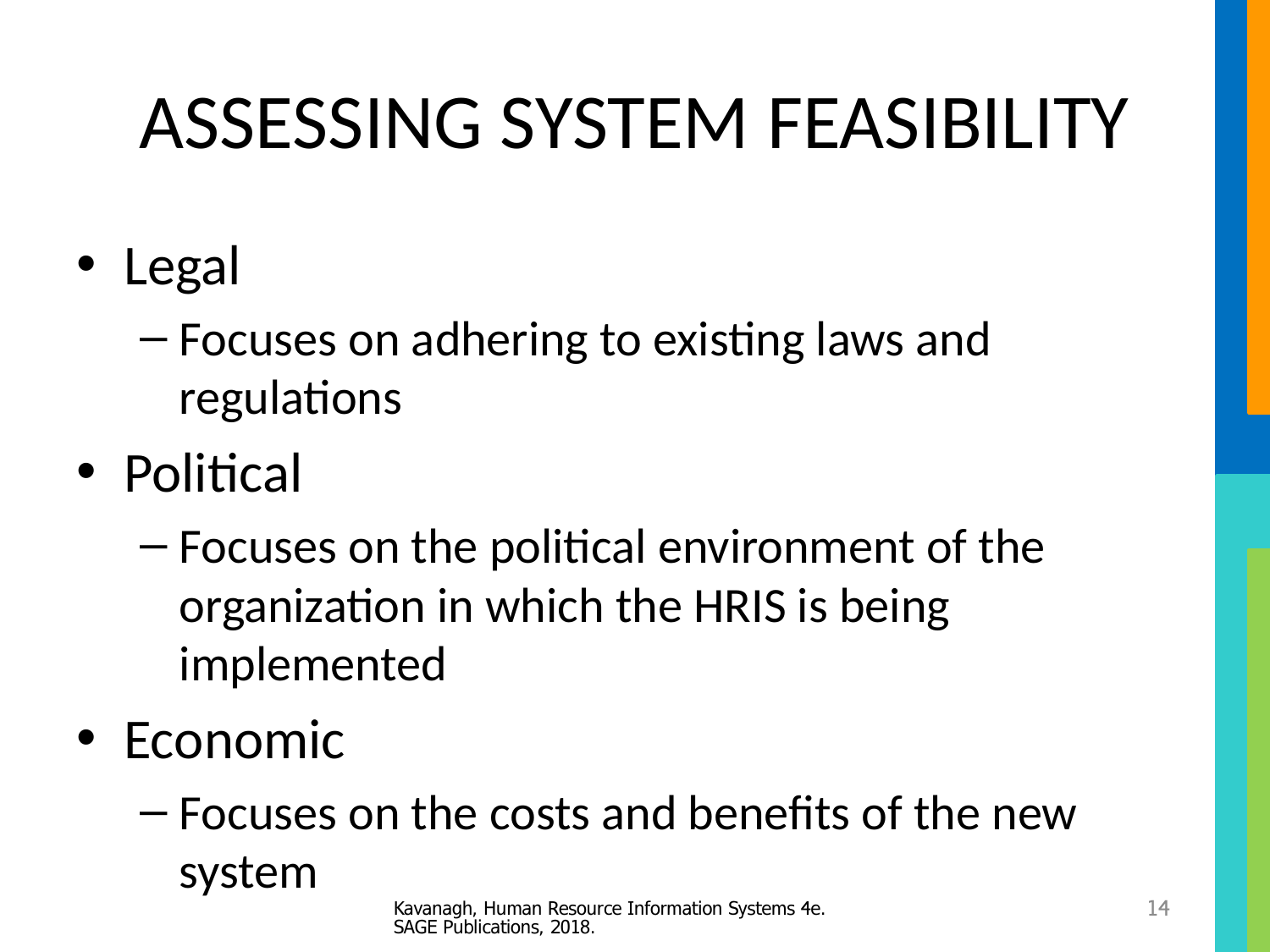

# ASSESSING SYSTEM FEASIBILITY
Legal
Focuses on adhering to existing laws and regulations
Political
Focuses on the political environment of the organization in which the HRIS is being implemented
Economic
Focuses on the costs and benefits of the new system
Kavanagh, Human Resource Information Systems 4e. SAGE Publications, 2018.
14